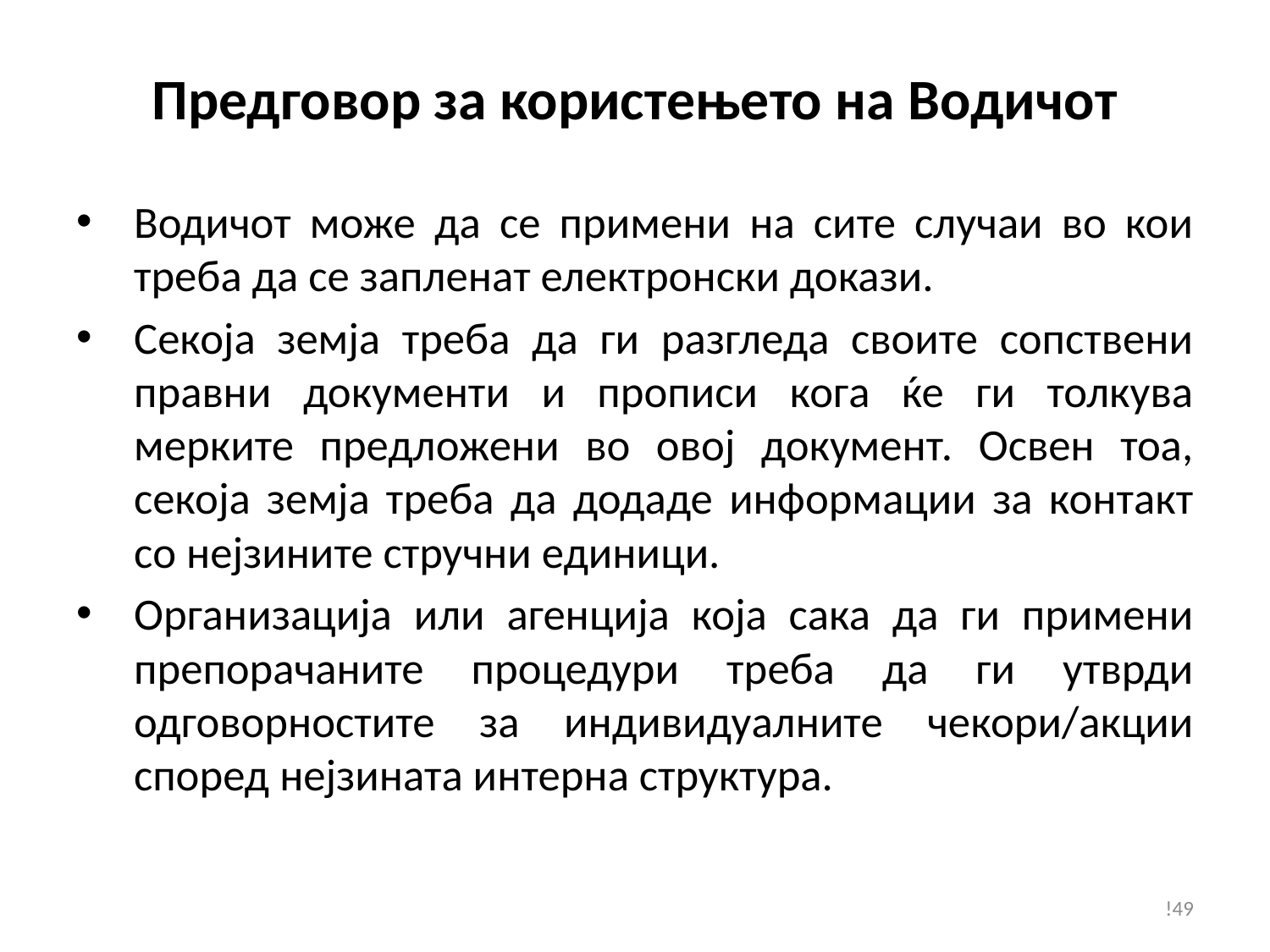

# Предговор за користењето на Водичот
Водичот може да се примени на сите случаи во кои треба да се запленат електронски докази.
Секоја земја треба да ги разгледа своите сопствени правни документи и прописи кога ќе ги толкува мерките предложени во овој документ. Освен тоа, секоја земја треба да додаде информации за контакт со нејзините стручни единици.
Организација или агенција која сака да ги примени препорачаните процедури треба да ги утврди одговорностите за индивидуалните чекори/акции според нејзината интерна структура.
!49